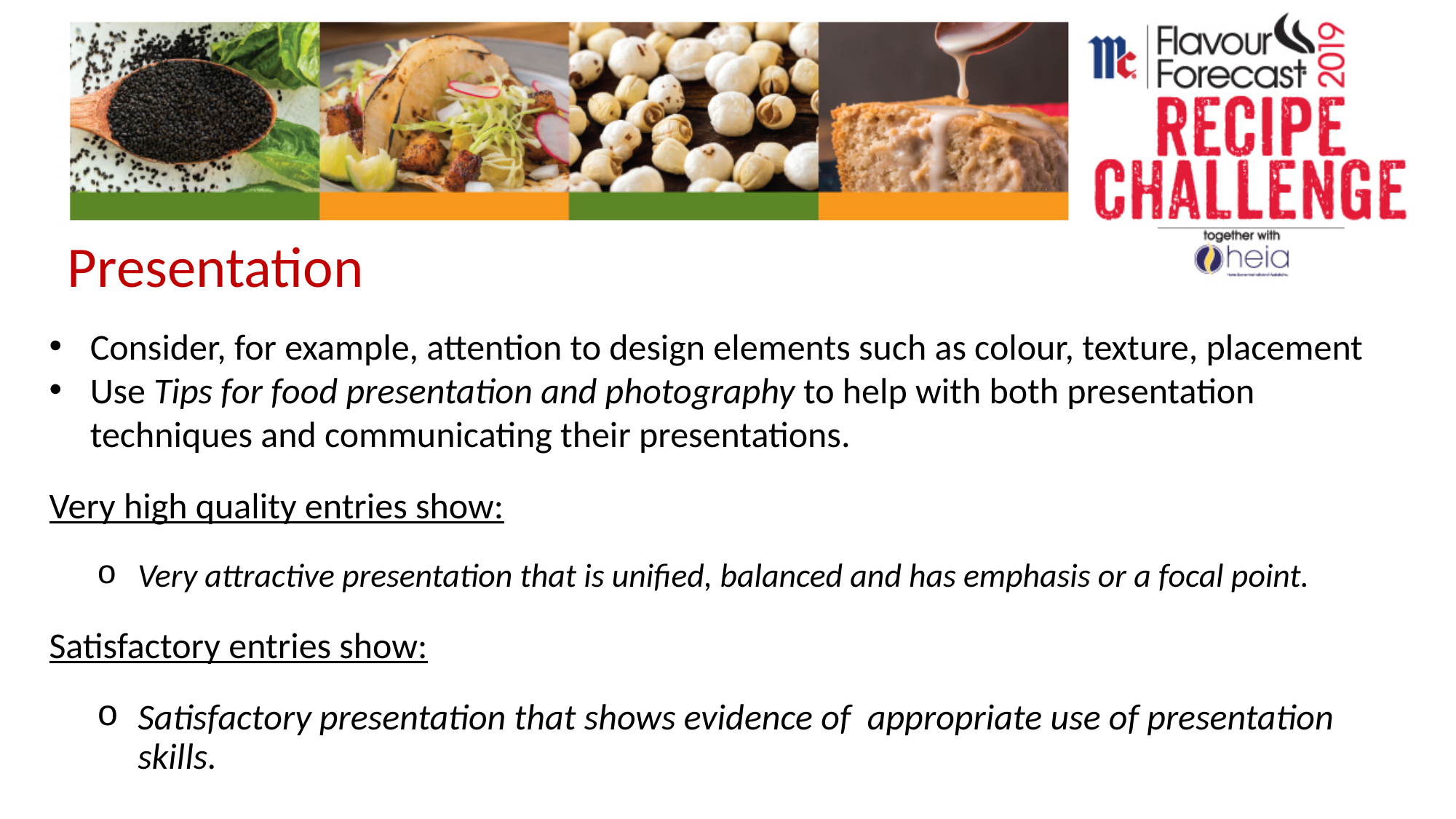

# Presentation
Consider, for example, attention to design elements such as colour, texture, placement
Use Tips for food presentation and photography to help with both presentation techniques and communicating their presentations.
Very high quality entries show:
Very attractive presentation that is unified, balanced and has emphasis or a focal point.
Satisfactory entries show:
Satisfactory presentation that shows evidence of  appropriate use of presentation skills.